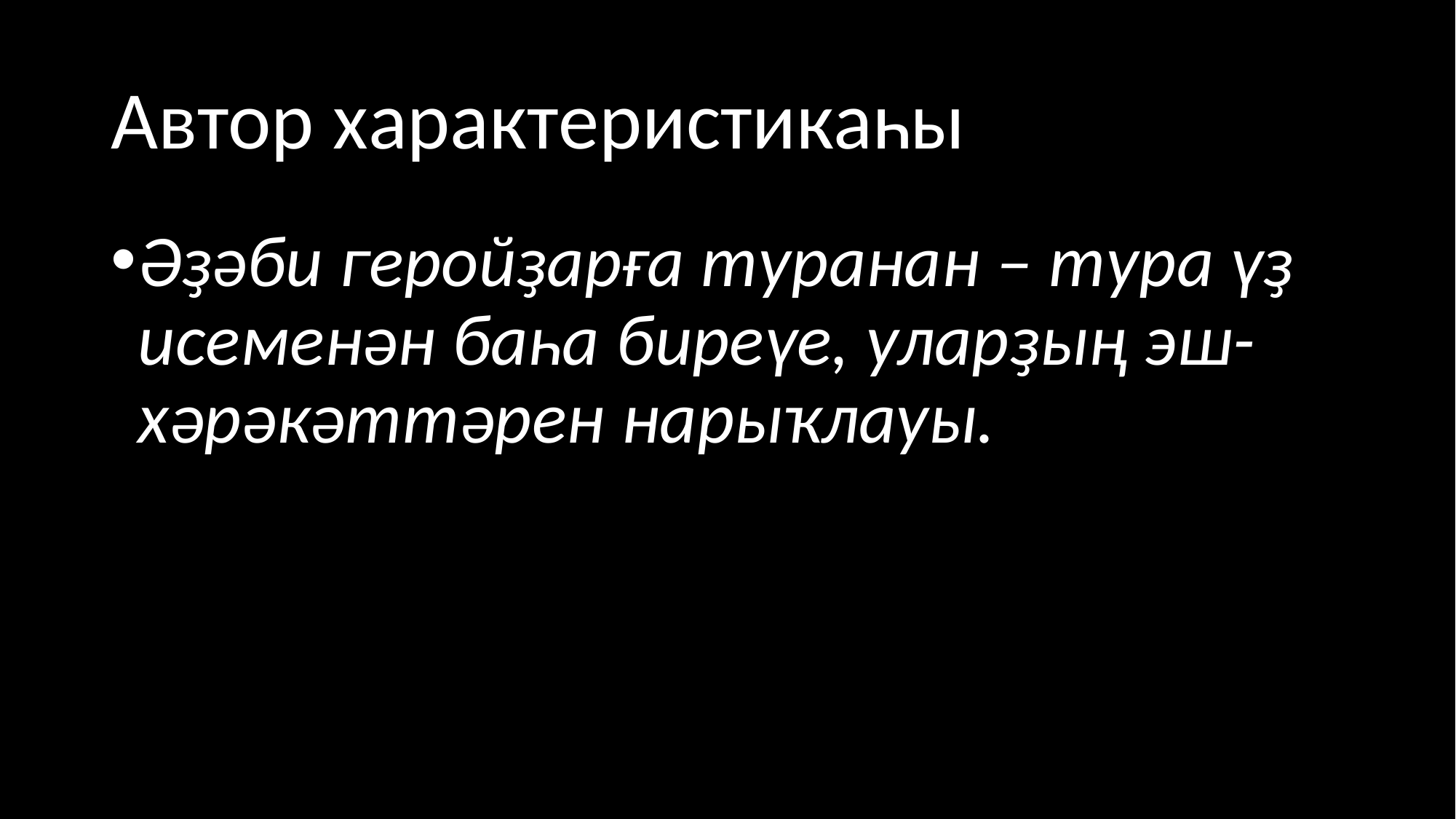

# Автор характеристикаһы
Әҙәби геройҙарға туранан – тура үҙ исеменән баһа биреүе, уларҙың эш-хәрәкәттәрен нарыҡлауы.